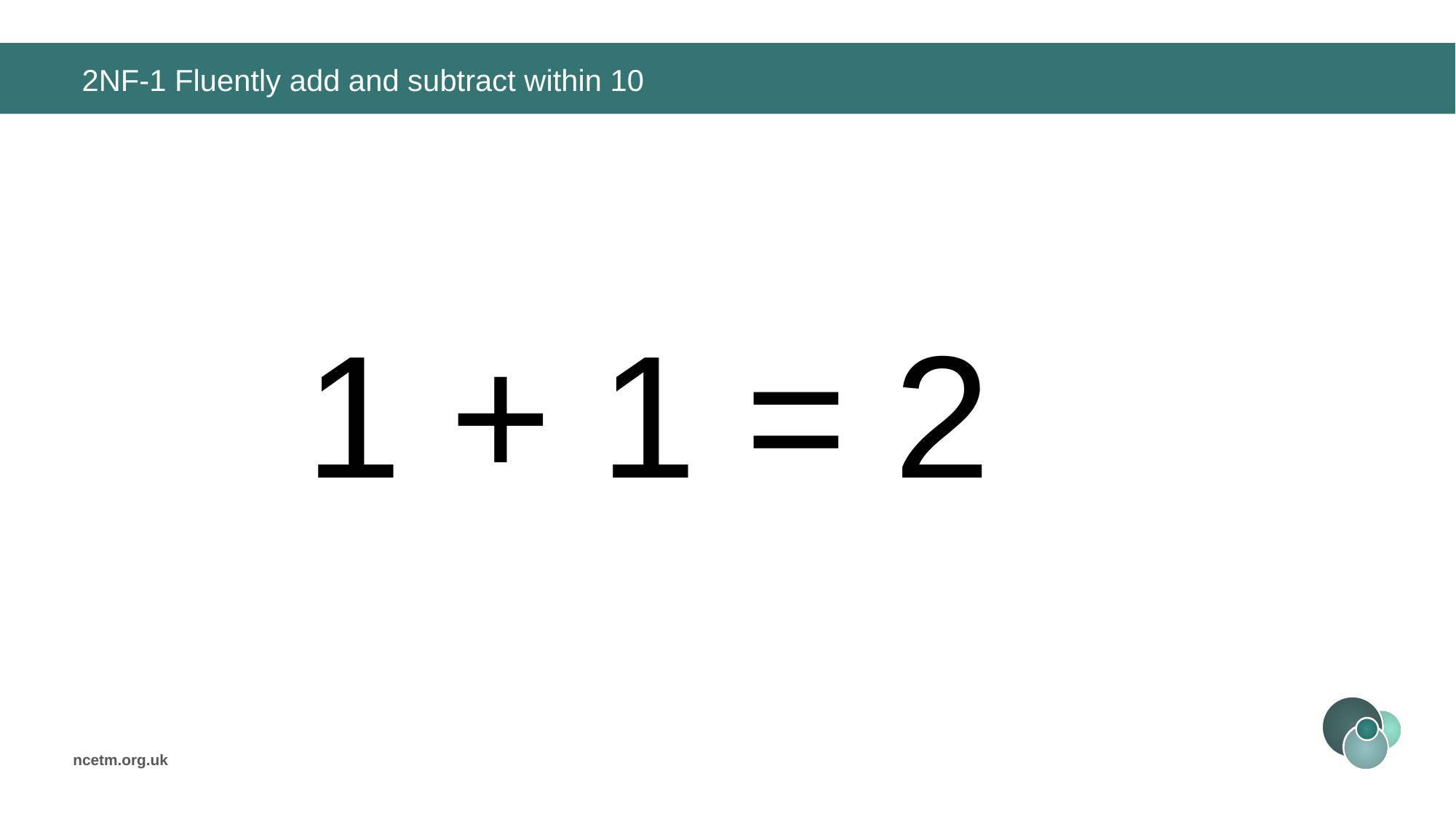

# 2NF-1 Fluently add and subtract within 10
1 + 1 =
2